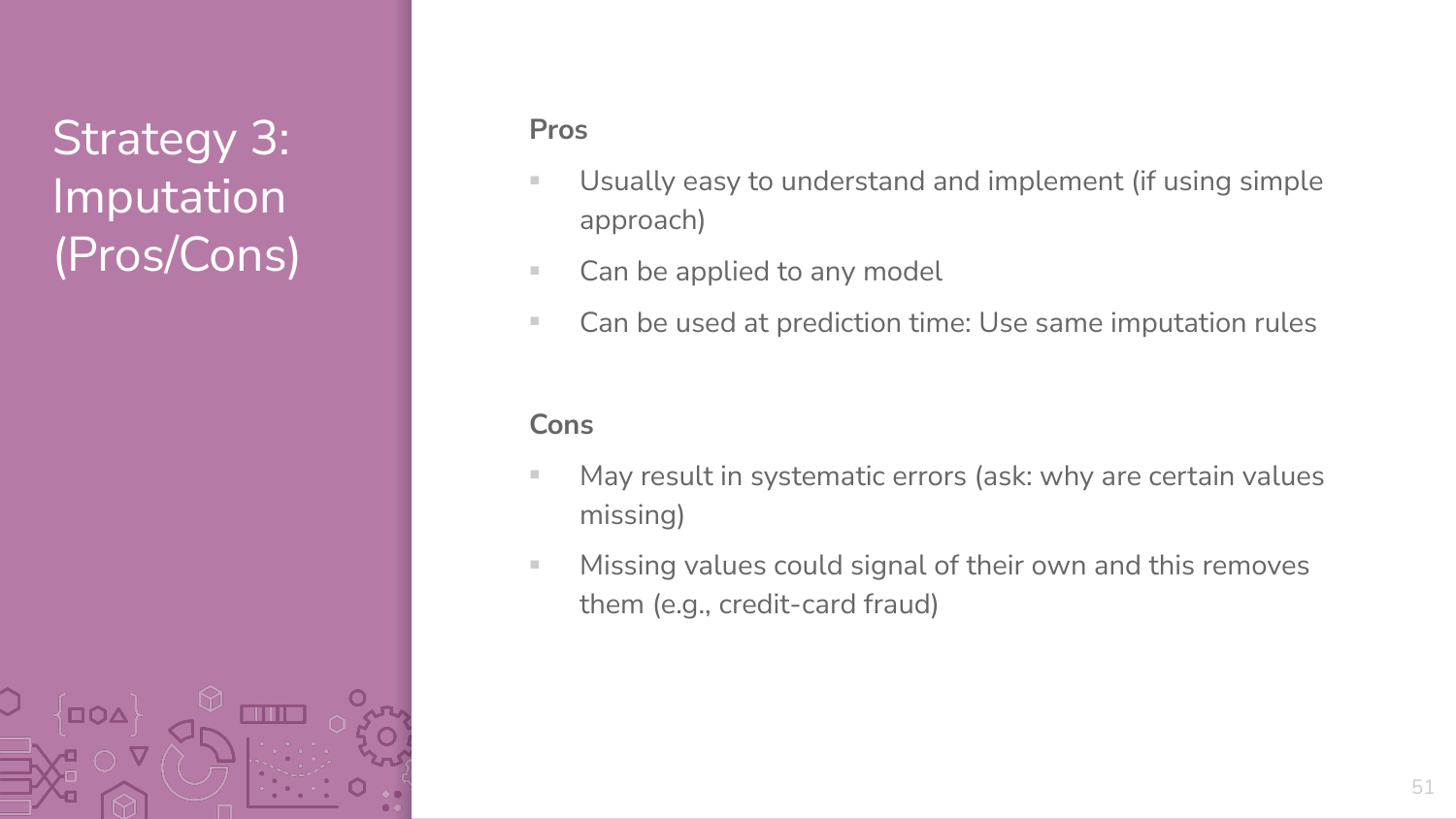

# Strategy 3: Imputation (Pros/Cons)
Pros
Usually easy to understand and implement (if using simple approach)
Can be applied to any model
Can be used at prediction time: Use same imputation rules

Cons
May result in systematic errors (ask: why are certain values missing)
Missing values could signal of their own and this removes them (e.g., credit-card fraud)
51